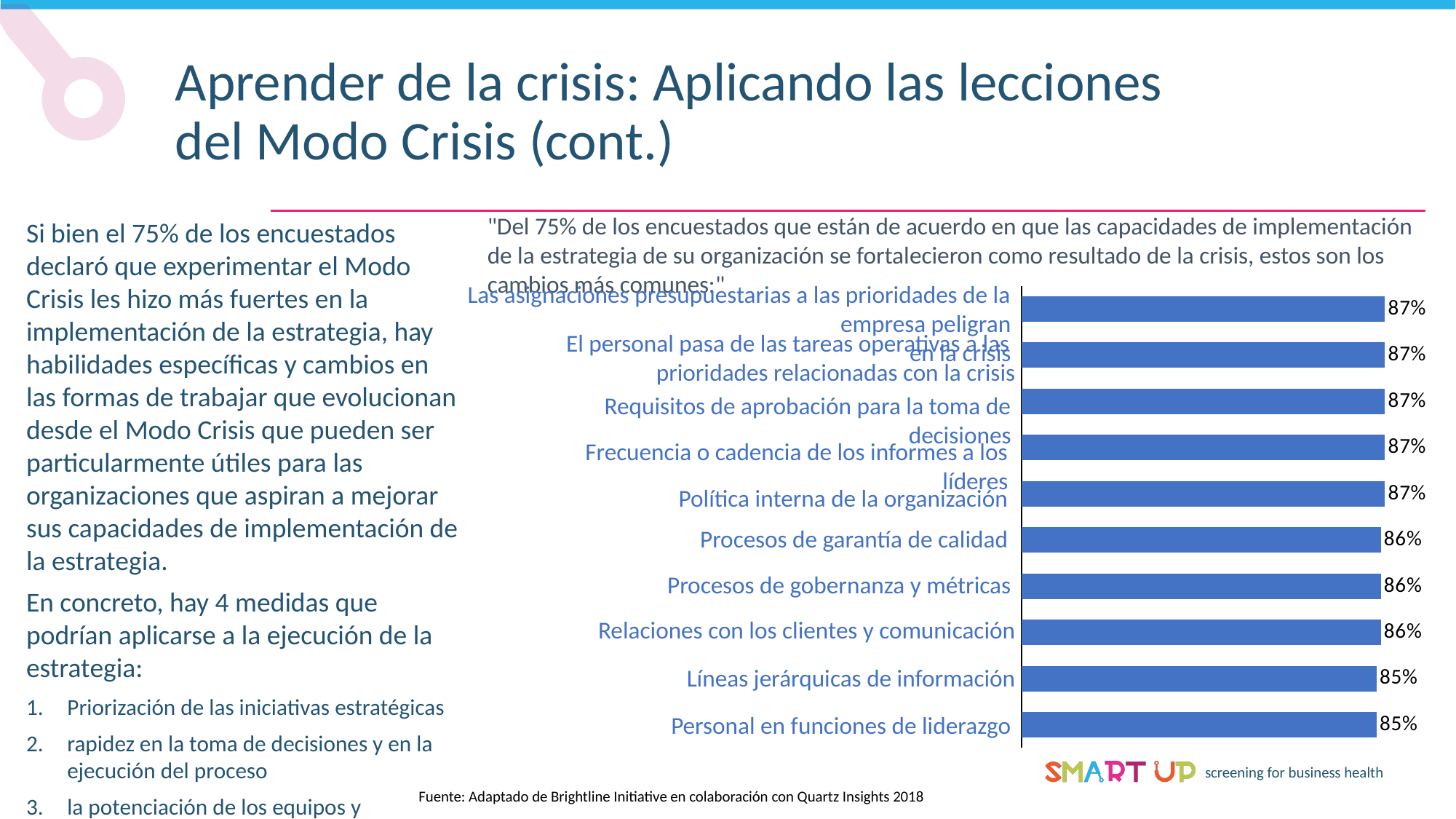

Aprender de la crisis: Aplicando las lecciones del Modo Crisis (cont.)
"Del 75% de los encuestados que están de acuerdo en que las capacidades de implementación de la estrategia de su organización se fortalecieron como resultado de la crisis, estos son los cambios más comunes:"
Si bien el 75% de los encuestados declaró que experimentar el Modo Crisis les hizo más fuertes en la implementación de la estrategia, hay habilidades específicas y cambios en las formas de trabajar que evolucionan desde el Modo Crisis que pueden ser particularmente útiles para las organizaciones que aspiran a mejorar sus capacidades de implementación de la estrategia.
En concreto, hay 4 medidas que podrían aplicarse a la ejecución de la estrategia:
Priorización de las iniciativas estratégicas
rapidez en la toma de decisiones y en la ejecución del proceso
la potenciación de los equipos y
comunicaciones internas.

### Chart

| Category |  |
|---|---|
Las asignaciones presupuestarias a las prioridades de la empresa peligran
en la crisis
El personal pasa de las tareas operativas a las
prioridades relacionadas con la crisis
Requisitos de aprobación para la toma de decisiones
Frecuencia o cadencia de los informes a los líderes
Política interna de la organización
Procesos de garantía de calidad
Procesos de gobernanza y métricas
Relaciones con los clientes y comunicación
Líneas jerárquicas de información
Personal en funciones de liderazgo
Fuente: Adaptado de Brightline Initiative en colaboración con Quartz Insights 2018